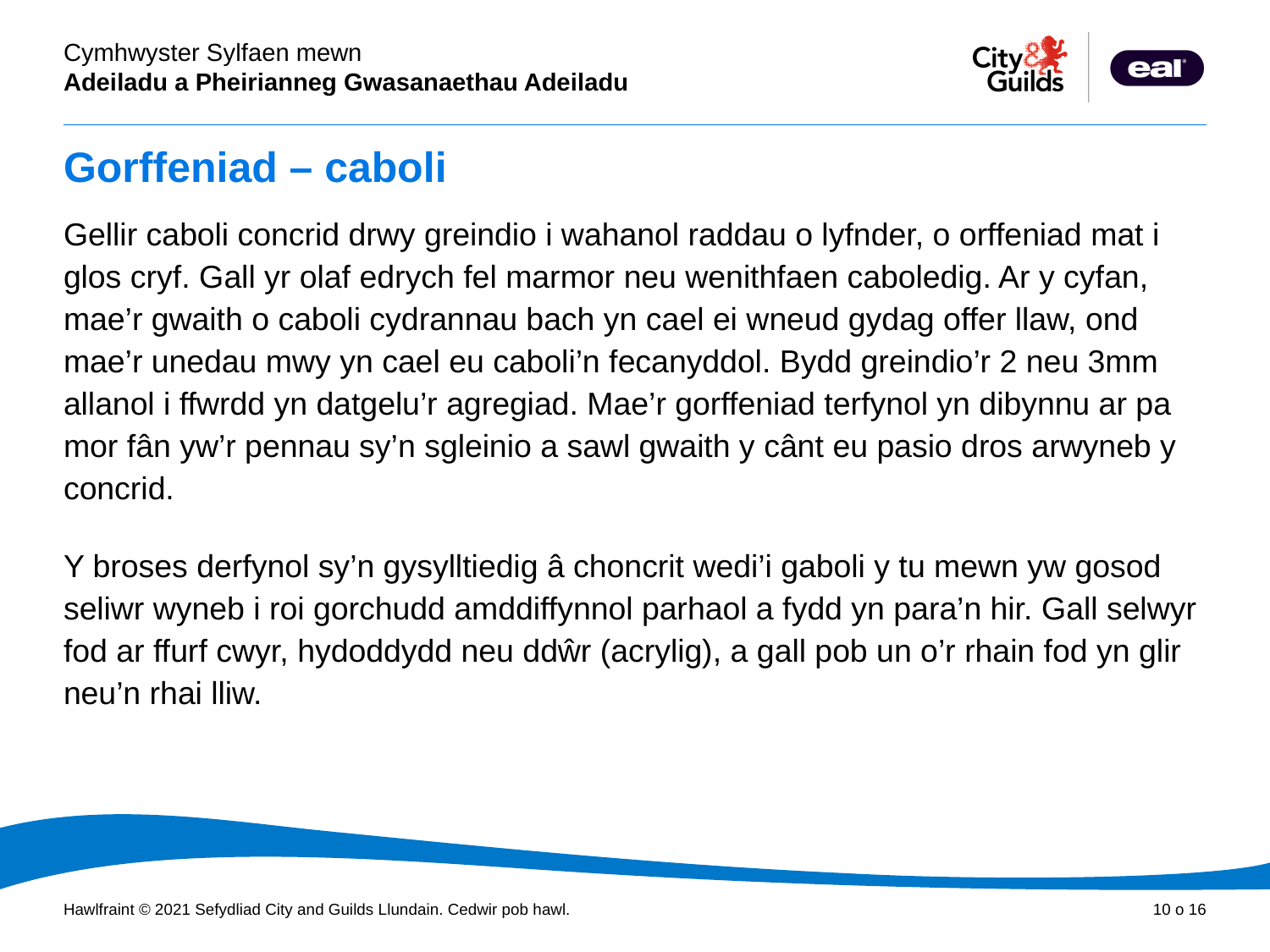

# Gorffeniad – caboli
Gellir caboli concrid drwy greindio i wahanol raddau o lyfnder, o orffeniad mat i glos cryf. Gall yr olaf edrych fel marmor neu wenithfaen caboledig. Ar y cyfan, mae’r gwaith o caboli cydrannau bach yn cael ei wneud gydag offer llaw, ond mae’r unedau mwy yn cael eu caboli’n fecanyddol. Bydd greindio’r 2 neu 3mm allanol i ffwrdd yn datgelu’r agregiad. Mae’r gorffeniad terfynol yn dibynnu ar pa mor fân yw’r pennau sy’n sgleinio a sawl gwaith y cânt eu pasio dros arwyneb y concrid.
Y broses derfynol sy’n gysylltiedig â choncrit wedi’i gaboli y tu mewn yw gosod seliwr wyneb i roi gorchudd amddiffynnol parhaol a fydd yn para’n hir. Gall selwyr fod ar ffurf cwyr, hydoddydd neu ddŵr (acrylig), a gall pob un o’r rhain fod yn glir neu’n rhai lliw.